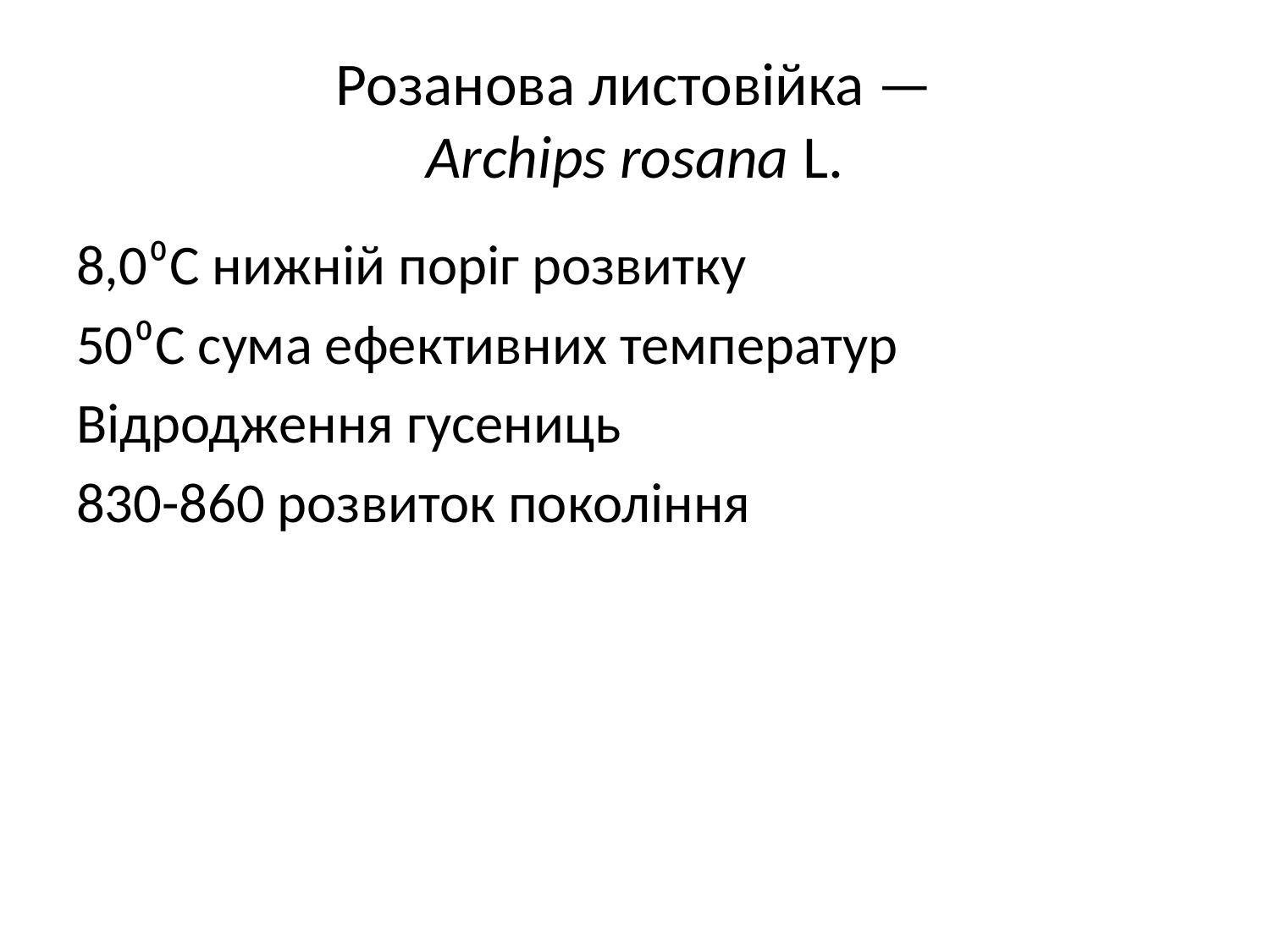

# Розанова листовійка — Archips rosana L.
8,0⁰С нижній поріг розвитку
50⁰С сума ефективних температур
Відродження гусениць
830-860 розвиток покоління